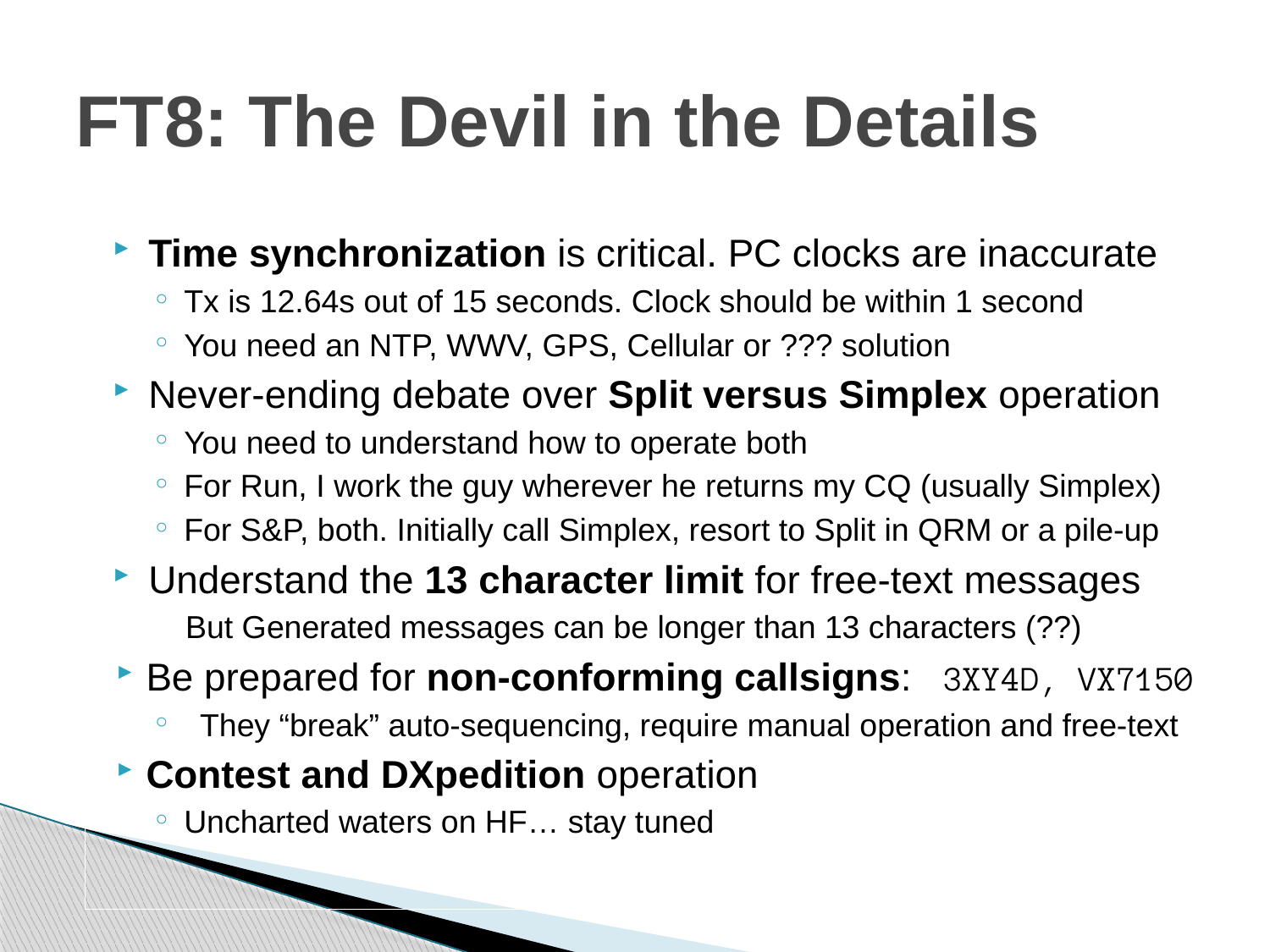

# FT8: The Devil in the Details
Time synchronization is critical. PC clocks are inaccurate
Tx is 12.64s out of 15 seconds. Clock should be within 1 second
You need an NTP, WWV, GPS, Cellular or ??? solution
Never-ending debate over Split versus Simplex operation
You need to understand how to operate both
For Run, I work the guy wherever he returns my CQ (usually Simplex)
For S&P, both. Initially call Simplex, resort to Split in QRM or a pile-up
Understand the 13 character limit for free-text messages
	But Generated messages can be longer than 13 characters (??)
Be prepared for non-conforming callsigns:   3XY4D, VX7150
They “break” auto-sequencing, require manual operation and free-text
Contest and DXpedition operation
Uncharted waters on HF… stay tuned